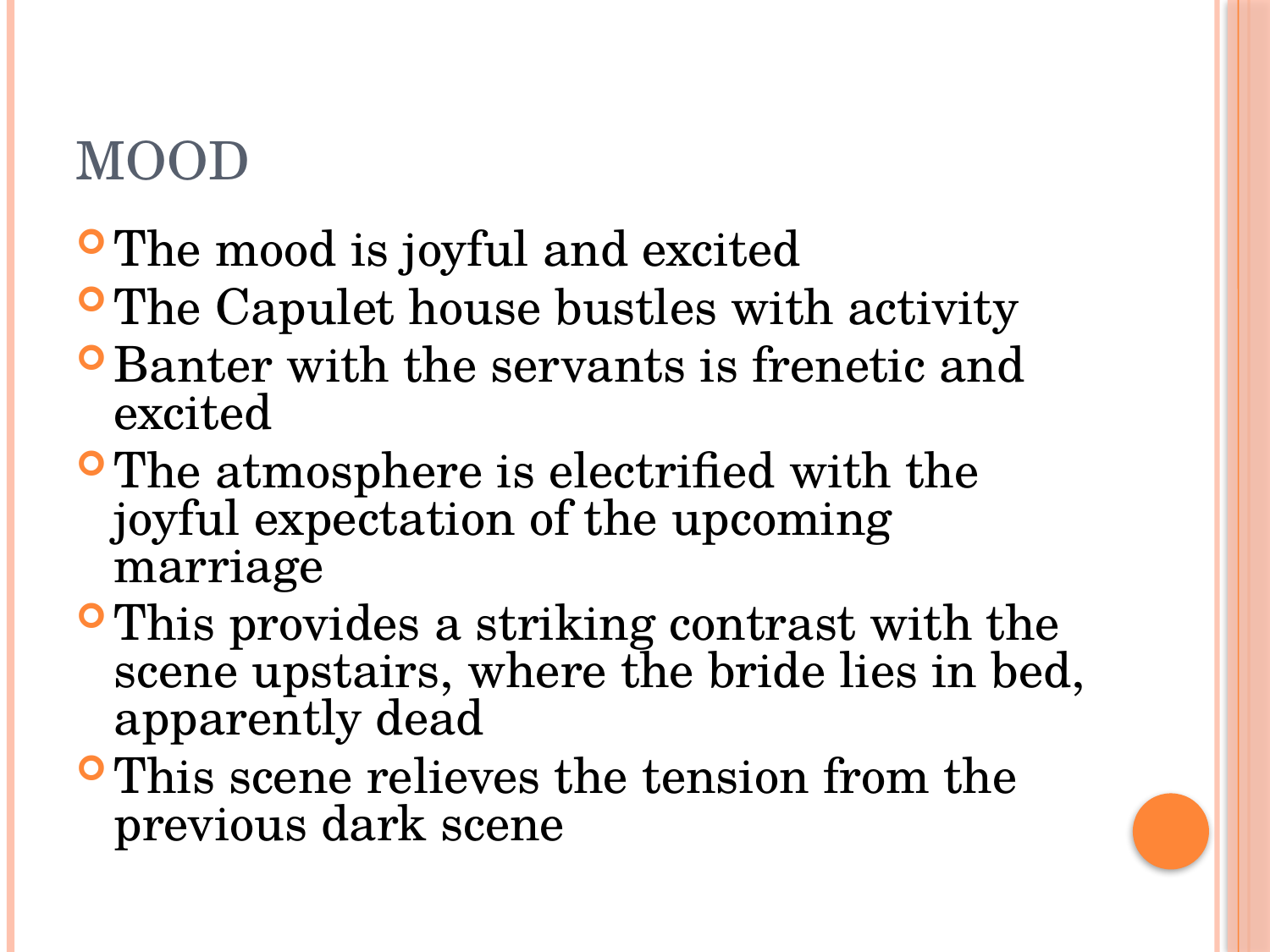

# Mood
The mood is joyful and excited
The Capulet house bustles with activity
Banter with the servants is frenetic and excited
The atmosphere is electrified with the joyful expectation of the upcoming marriage
This provides a striking contrast with the scene upstairs, where the bride lies in bed, apparently dead
This scene relieves the tension from the previous dark scene